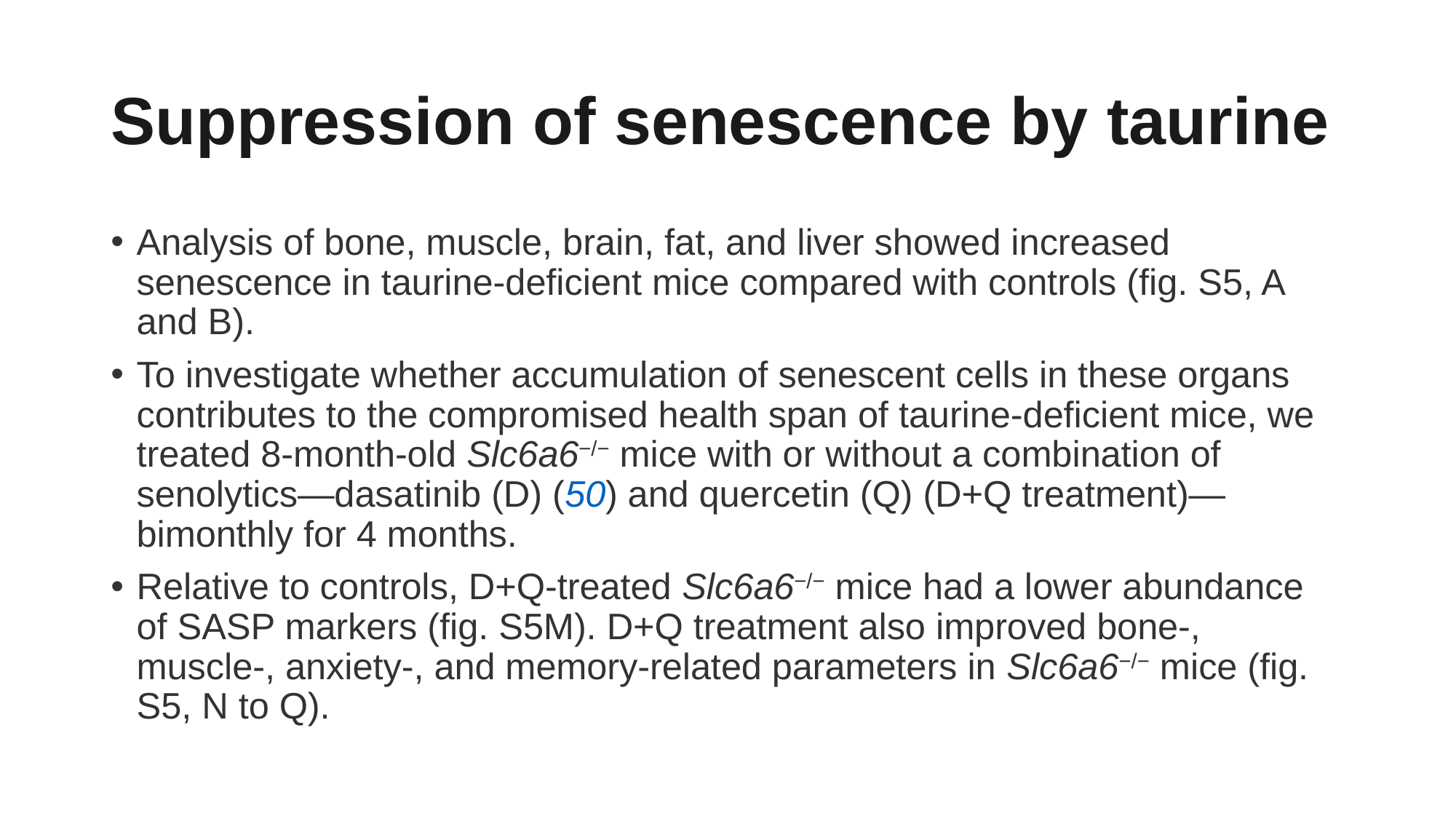

# Suppression of senescence by taurine
Analysis of bone, muscle, brain, fat, and liver showed increased senescence in taurine-deficient mice compared with controls (fig. S5, A and B).
To investigate whether accumulation of senescent cells in these organs contributes to the compromised health span of taurine-deficient mice, we treated 8-month-old Slc6a6−/− mice with or without a combination of senolytics—dasatinib (D) (50) and quercetin (Q) (D+Q treatment)—bimonthly for 4 months.
Relative to controls, D+Q-treated Slc6a6−/− mice had a lower abundance of SASP markers (fig. S5M). D+Q treatment also improved bone-, muscle-, anxiety-, and memory-related parameters in Slc6a6−/− mice (fig. S5, N to Q).